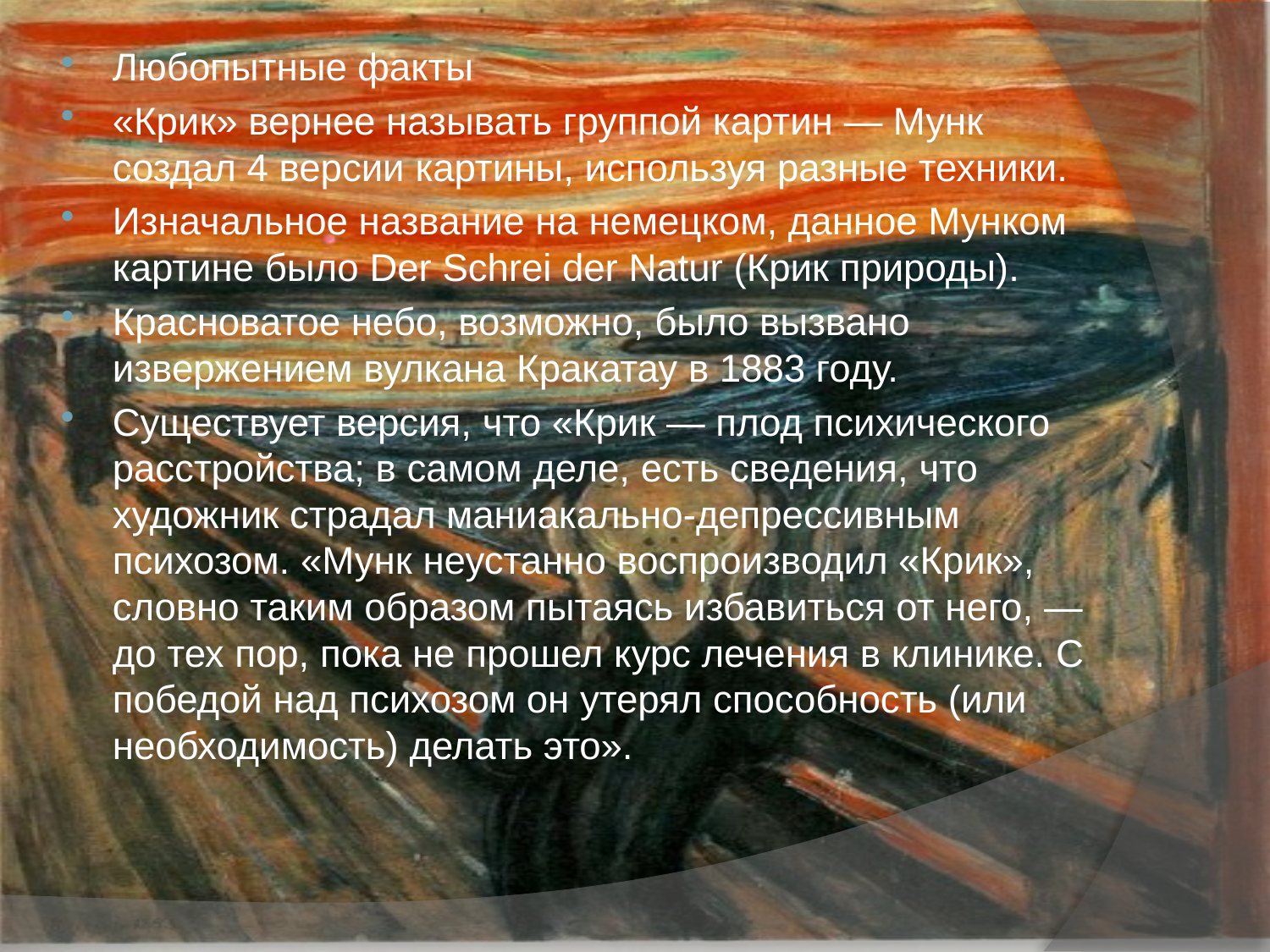

Любопытные факты
«Крик» вернее называть группой картин — Мунк создал 4 версии картины, используя разные техники.
Изначальное название на немецком, данное Мунком картине было Der Schrei der Natur (Крик природы).
Красноватое небо, возможно, было вызвано извержением вулкана Кракатау в 1883 году.
Существует версия, что «Крик — плод психического расстройства; в самом деле, есть сведения, что художник страдал маниакально-депрессивным психозом. «Мунк неустанно воспроизводил «Крик», словно таким образом пытаясь избавиться от него, — до тех пор, пока не прошел курс лечения в клинике. С победой над психозом он утерял способность (или необходимость) делать это».